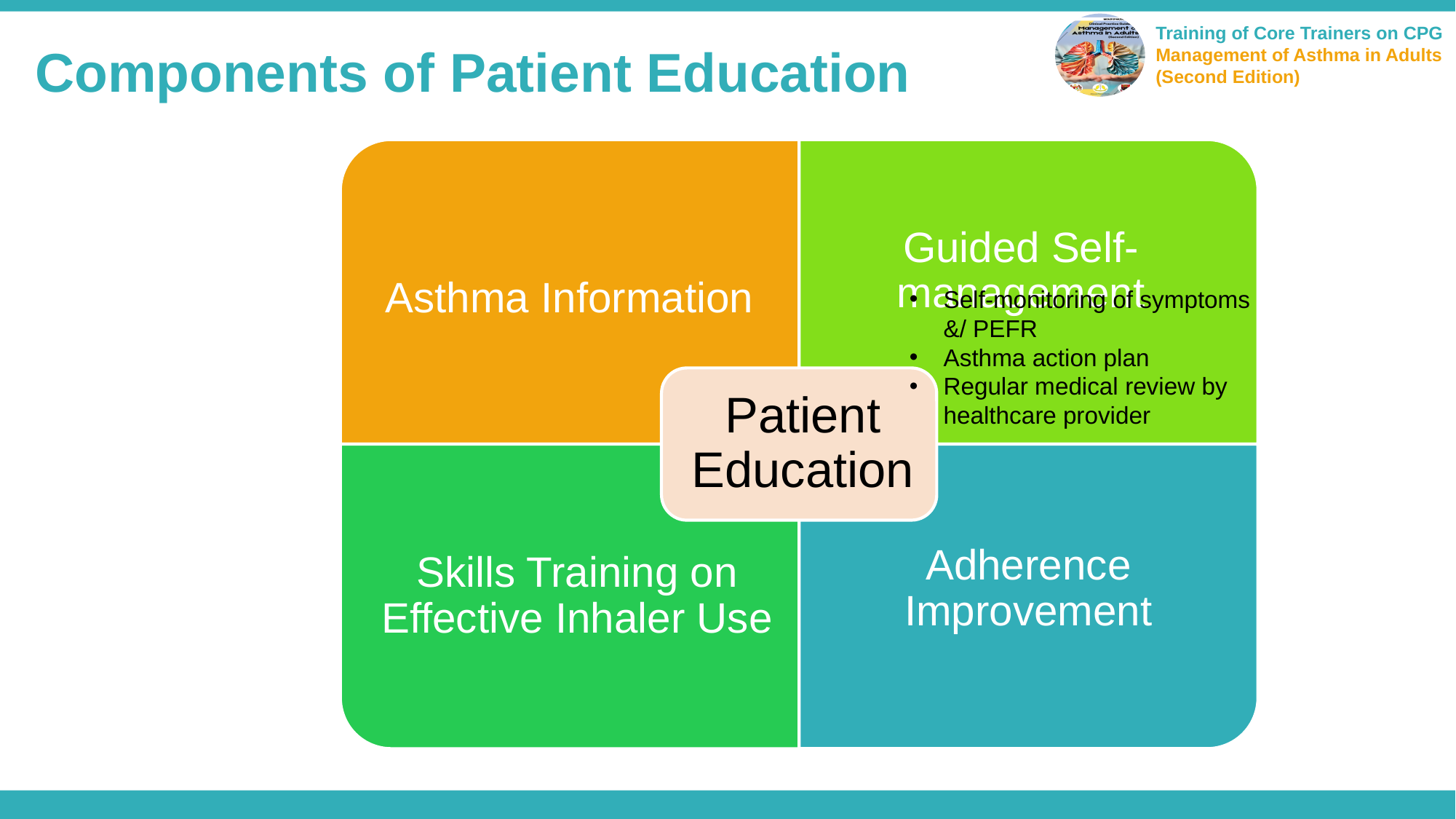

Components of Patient Education
Asthma Information
Guided Self-management

Skills Training on Effective Inhaler Use
Adherence Improvement
Patient Education
Self-monitoring of symptoms &/ PEFR
Asthma action plan
Regular medical review by healthcare provider